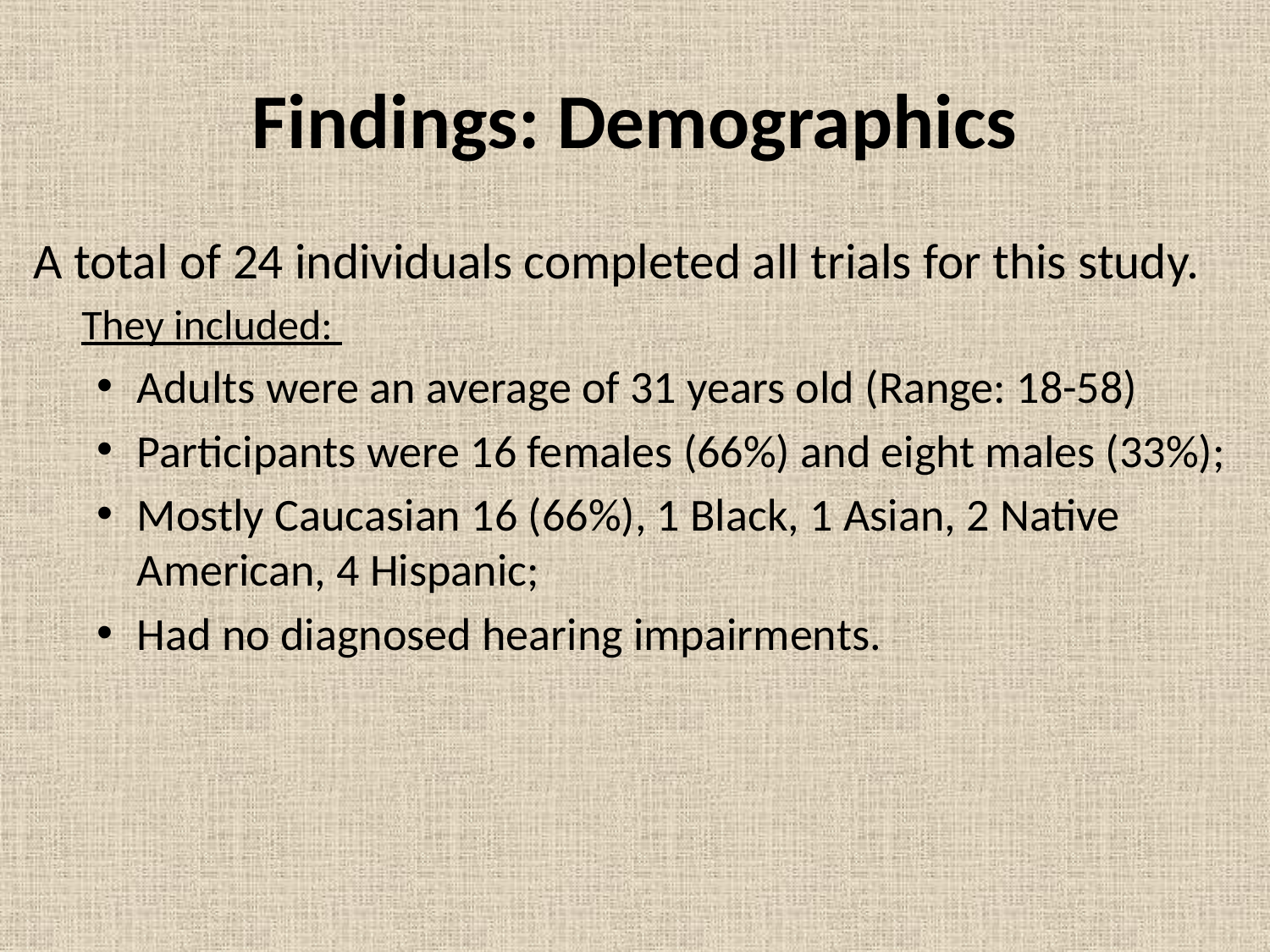

# Findings: Demographics
A total of 24 individuals completed all trials for this study.
	They included:
Adults were an average of 31 years old (Range: 18-58)
Participants were 16 females (66%) and eight males (33%);
Mostly Caucasian 16 (66%), 1 Black, 1 Asian, 2 Native American, 4 Hispanic;
Had no diagnosed hearing impairments.